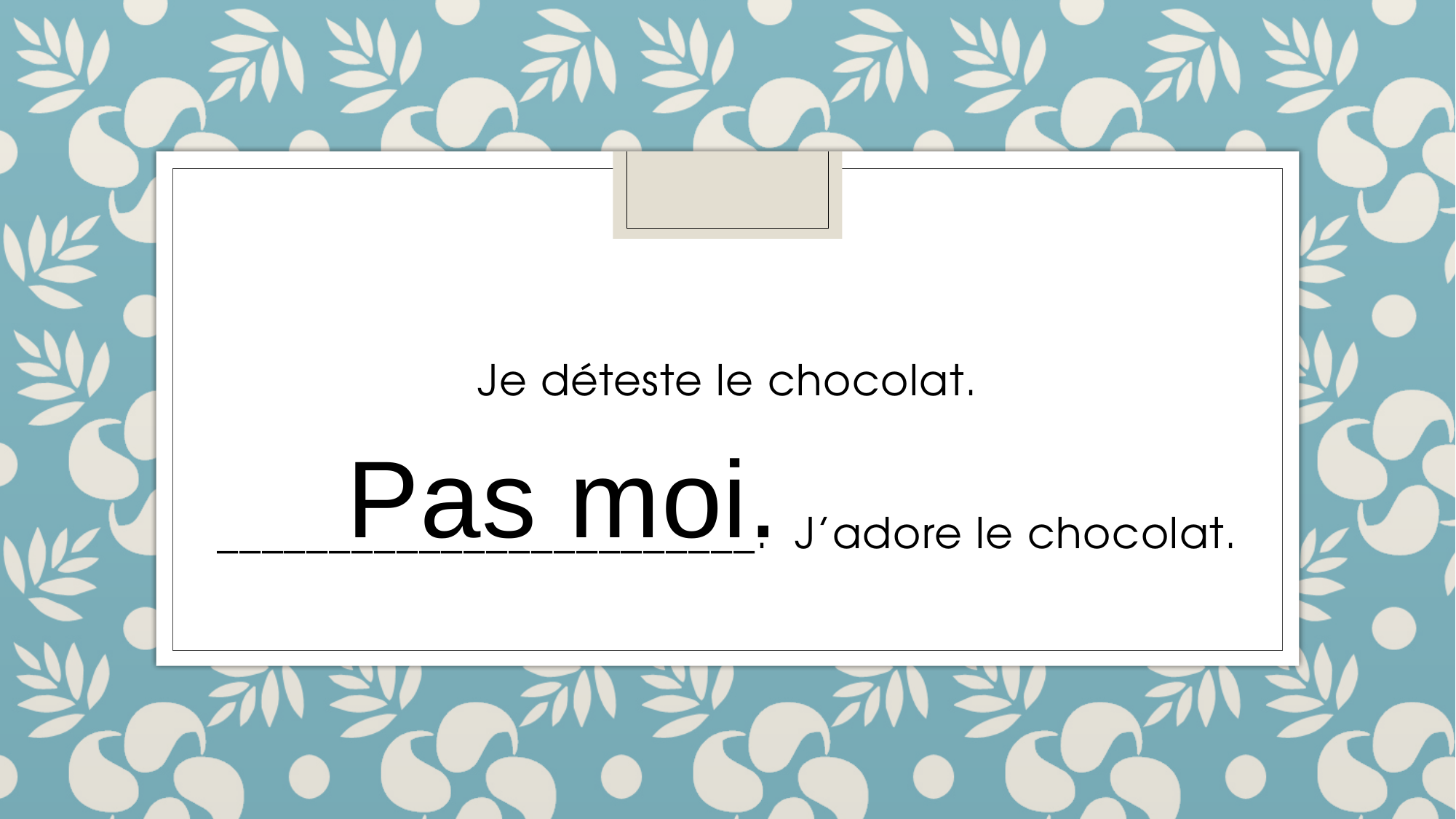

Je déteste le chocolat.

________________________.  J’adore le chocolat.
Pas moi.